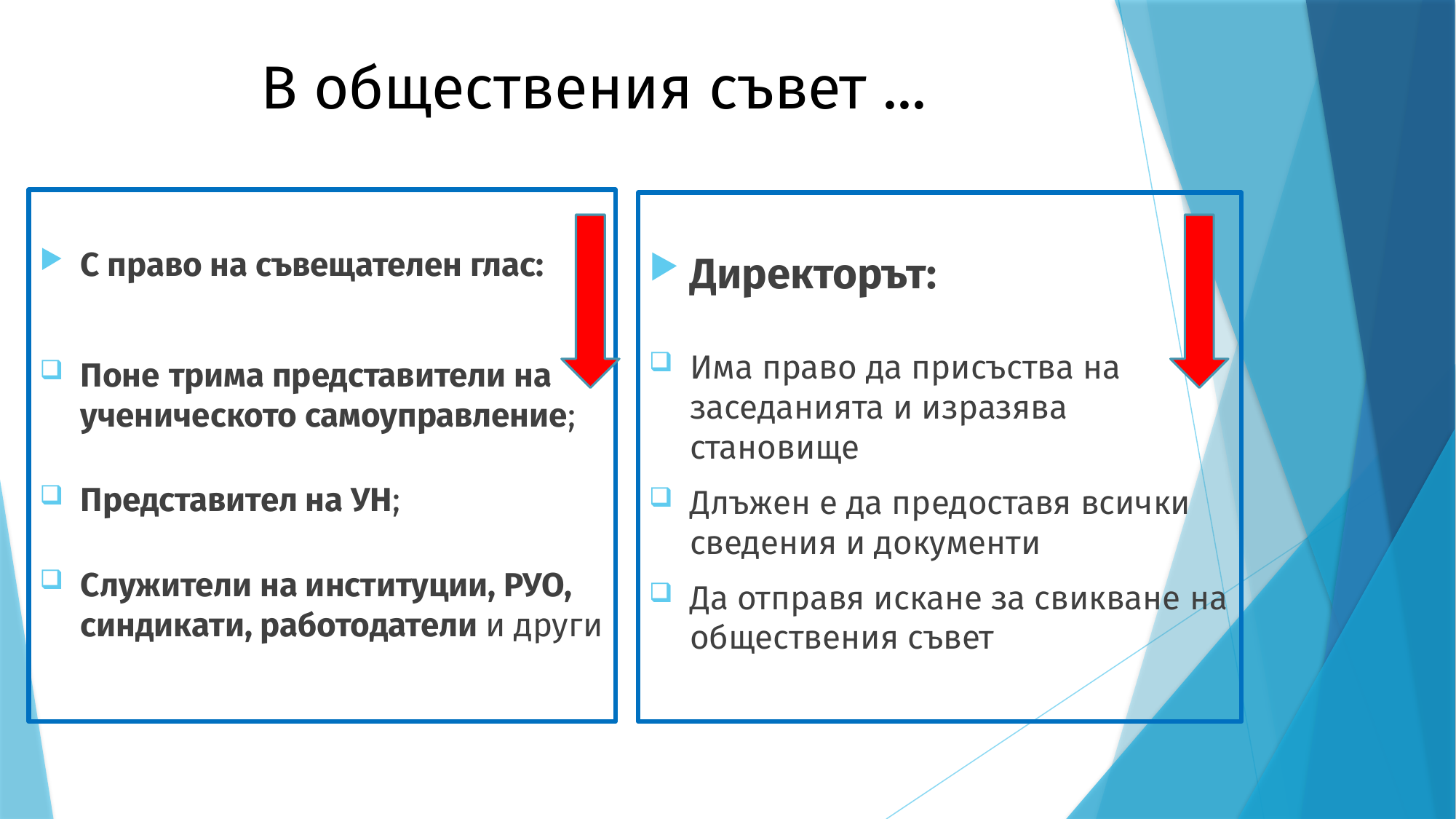

# В обществения съвет ...

С право на съвещателен глас:

Поне трима представители на ученическото самоуправление;

Представител на УН;

Служители на институции, РУО, синдикати, работодатели и други

Директорът:

Има право да присъства на заседанията и изразява становище
Длъжен е да предоставя всички сведения и документи
Да отправя искане за свикване на обществения съвет